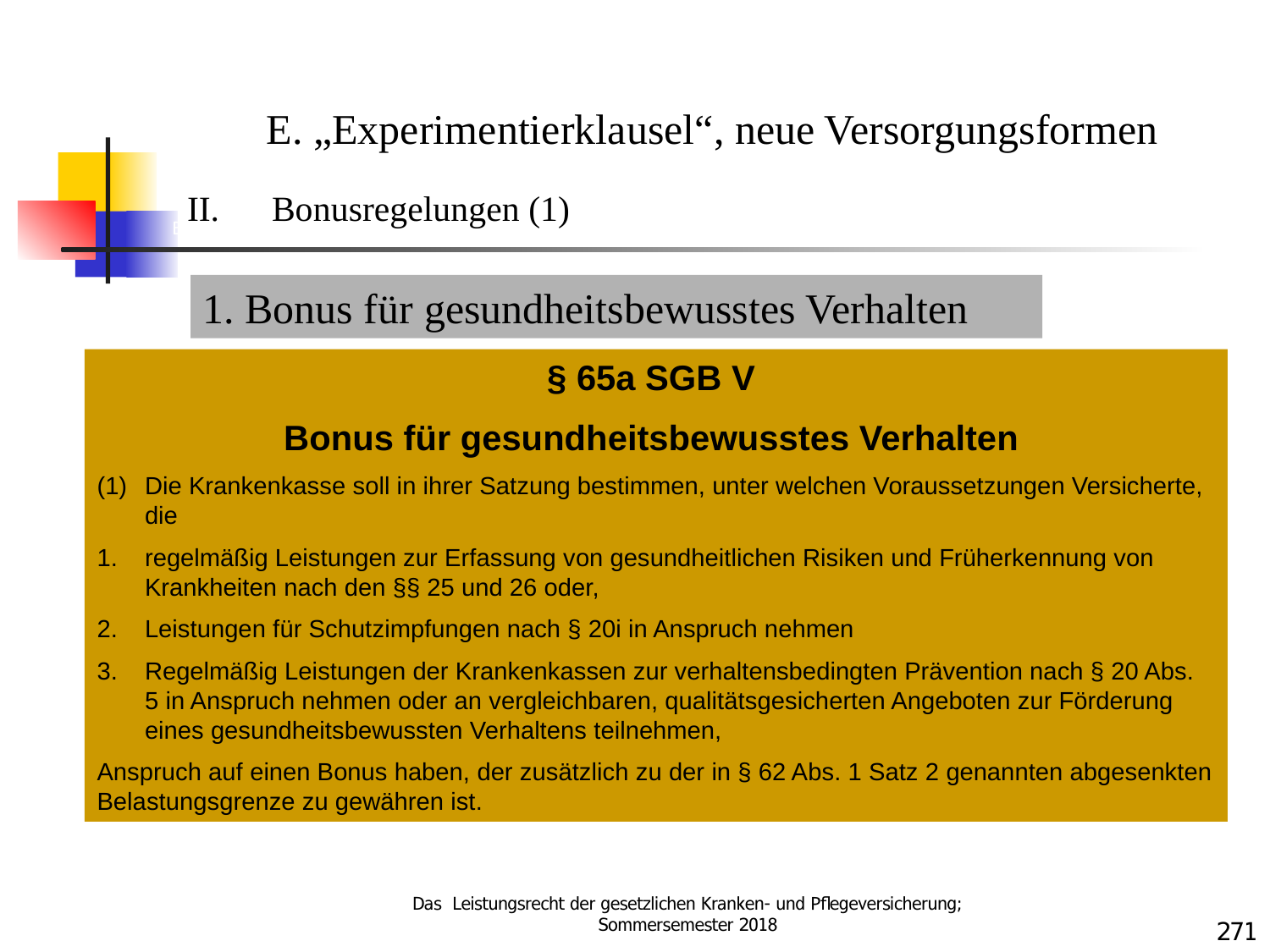

Bonusregelungen 1
E. „Experimentierklausel“, neue Versorgungsformen

Bonusregelungen (1)
1. Bonus für gesundheitsbewusstes Verhalten
§ 65a SGB V
Bonus für gesundheitsbewusstes Verhalten
Die Krankenkasse soll in ihrer Satzung bestimmen, unter welchen Voraussetzungen Versicherte, die
regelmäßig Leistungen zur Erfassung von gesundheitlichen Risiken und Früherkennung von Krankheiten nach den §§ 25 und 26 oder,
Leistungen für Schutzimpfungen nach § 20i in Anspruch nehmen
Regelmäßig Leistungen der Krankenkassen zur verhaltensbedingten Prävention nach § 20 Abs. 5 in Anspruch nehmen oder an vergleichbaren, qualitätsgesicherten Angeboten zur Förderung eines gesundheitsbewussten Verhaltens teilnehmen,
Anspruch auf einen Bonus haben, der zusätzlich zu der in § 62 Abs. 1 Satz 2 genannten abgesenkten Belastungsgrenze zu gewähren ist.
Krankheit
Das  Leistungsrecht der gesetzlichen Kranken- und Pflegeversicherung; Sommersemester 2018
271